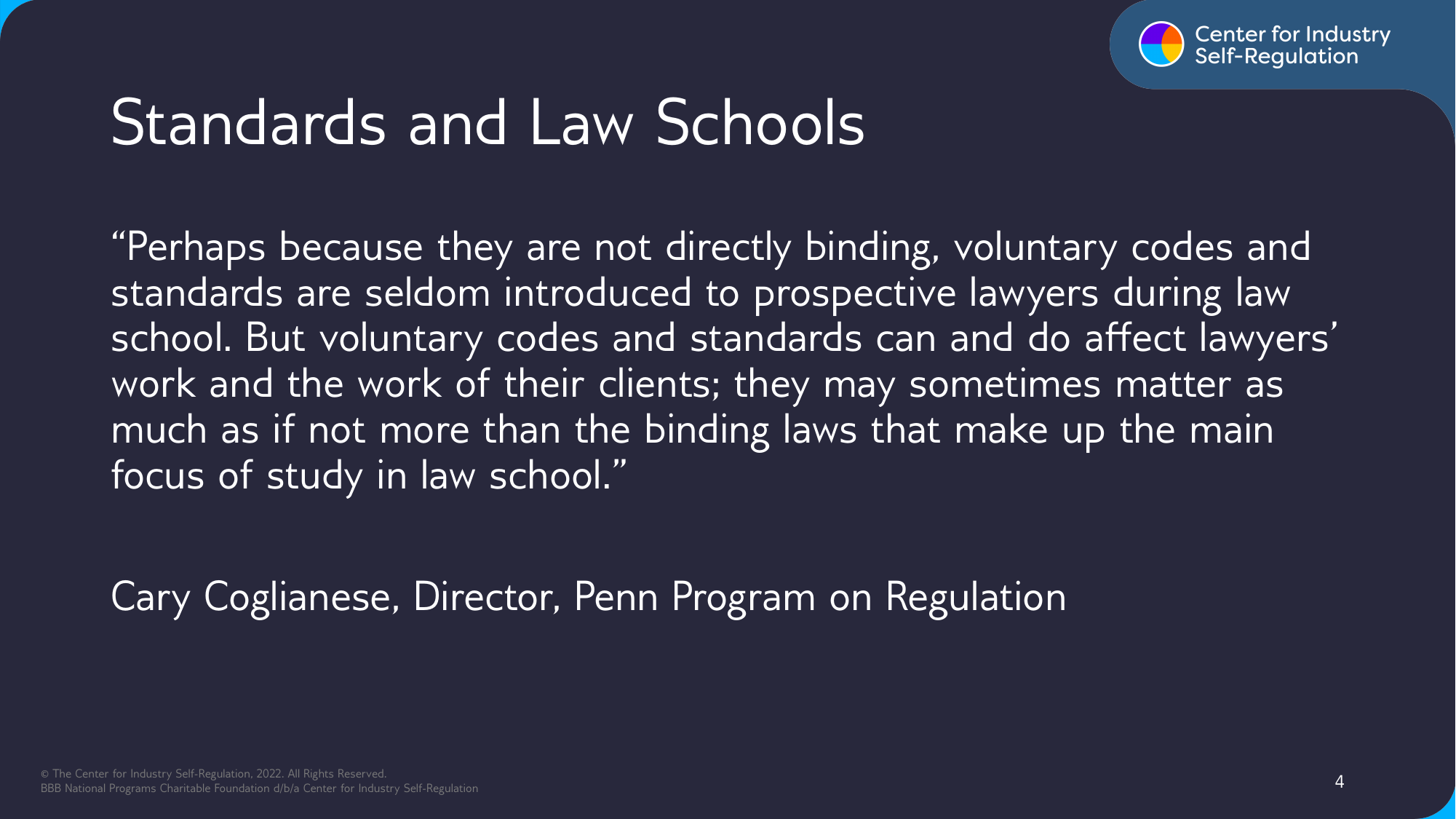

# Standards and Law Schools
“Perhaps because they are not directly binding, voluntary codes and standards are seldom introduced to prospective lawyers during law school. But voluntary codes and standards can and do affect lawyers’ work and the work of their clients; they may sometimes matter as much as if not more than the binding laws that make up the main focus of study in law school.”​

Cary Coglianese, Director, Penn Program on Regulation​
4